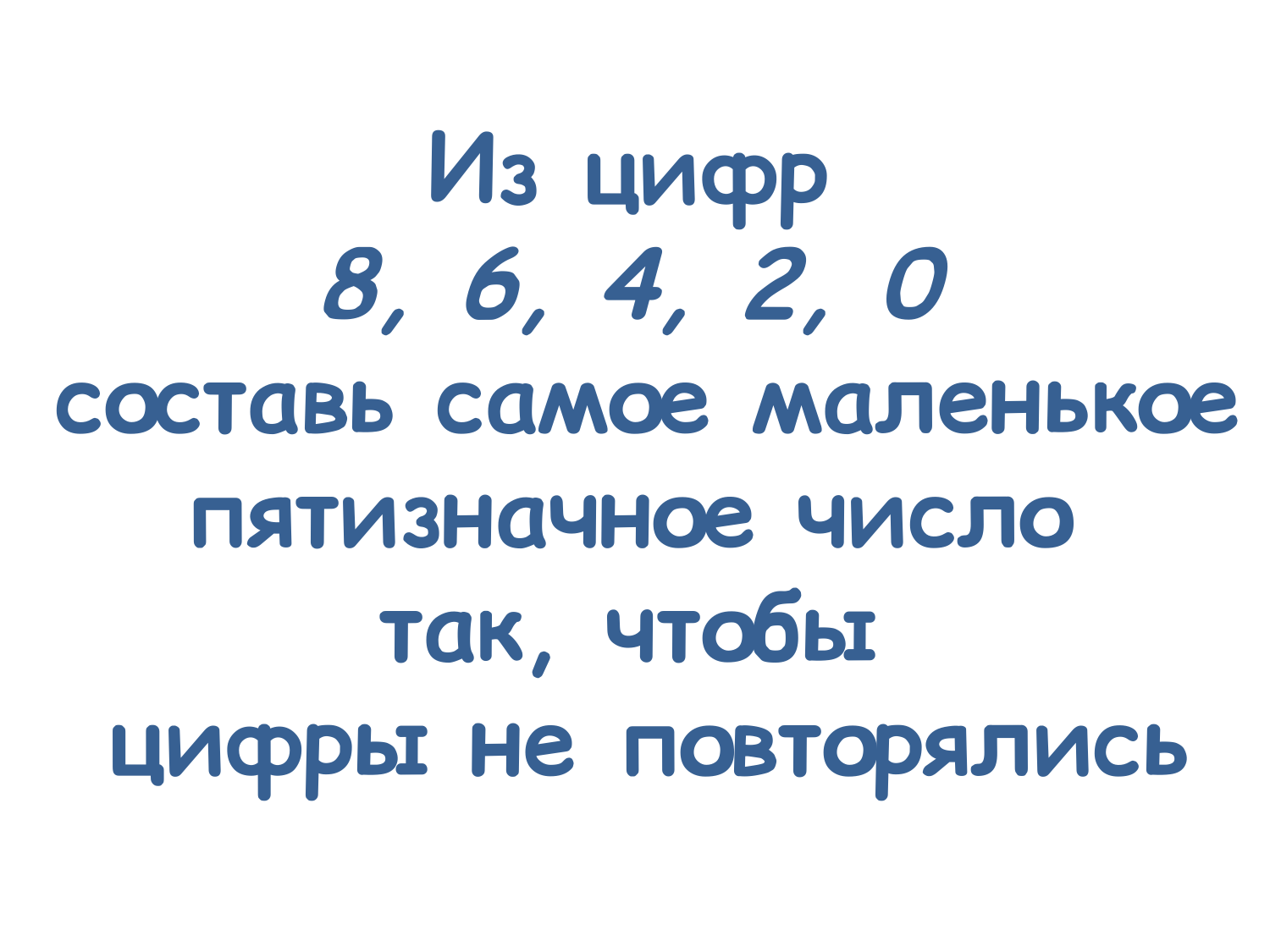

# Из цифр 8, 6, 4, 2, 0 составь самое маленькое пятизначное число так, чтобы цифры не повторялись